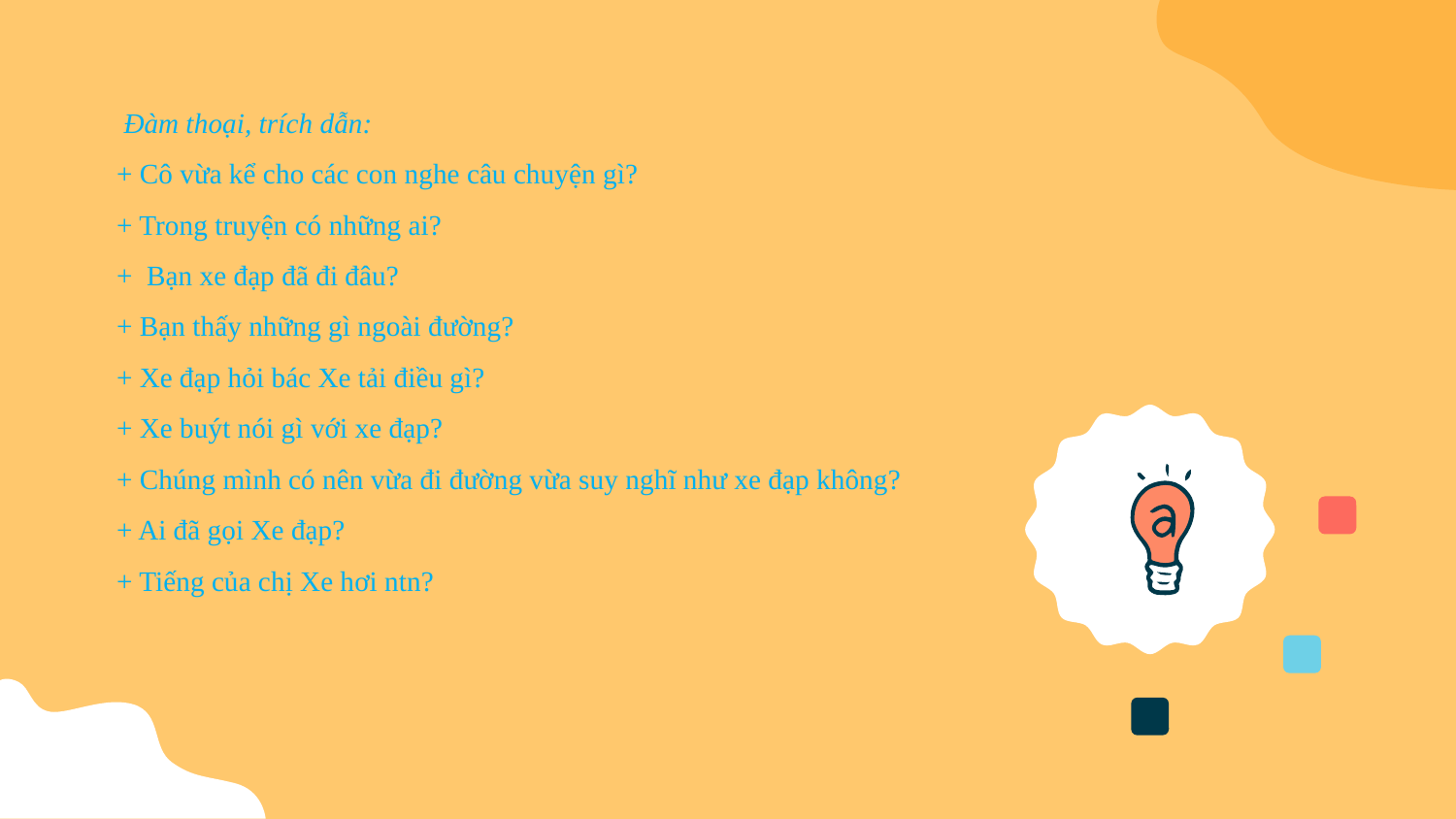

Đàm thoại, trích dẫn:
+ Cô vừa kể cho các con nghe câu chuyện gì?
+ Trong truyện có những ai?
+  Bạn xe đạp đã đi đâu?
+ Bạn thấy những gì ngoài đường?
+ Xe đạp hỏi bác Xe tải điều gì?
+ Xe buýt nói gì với xe đạp?
+ Chúng mình có nên vừa đi đường vừa suy nghĩ như xe đạp không?
+ Ai đã gọi Xe đạp?
+ Tiếng của chị Xe hơi ntn?